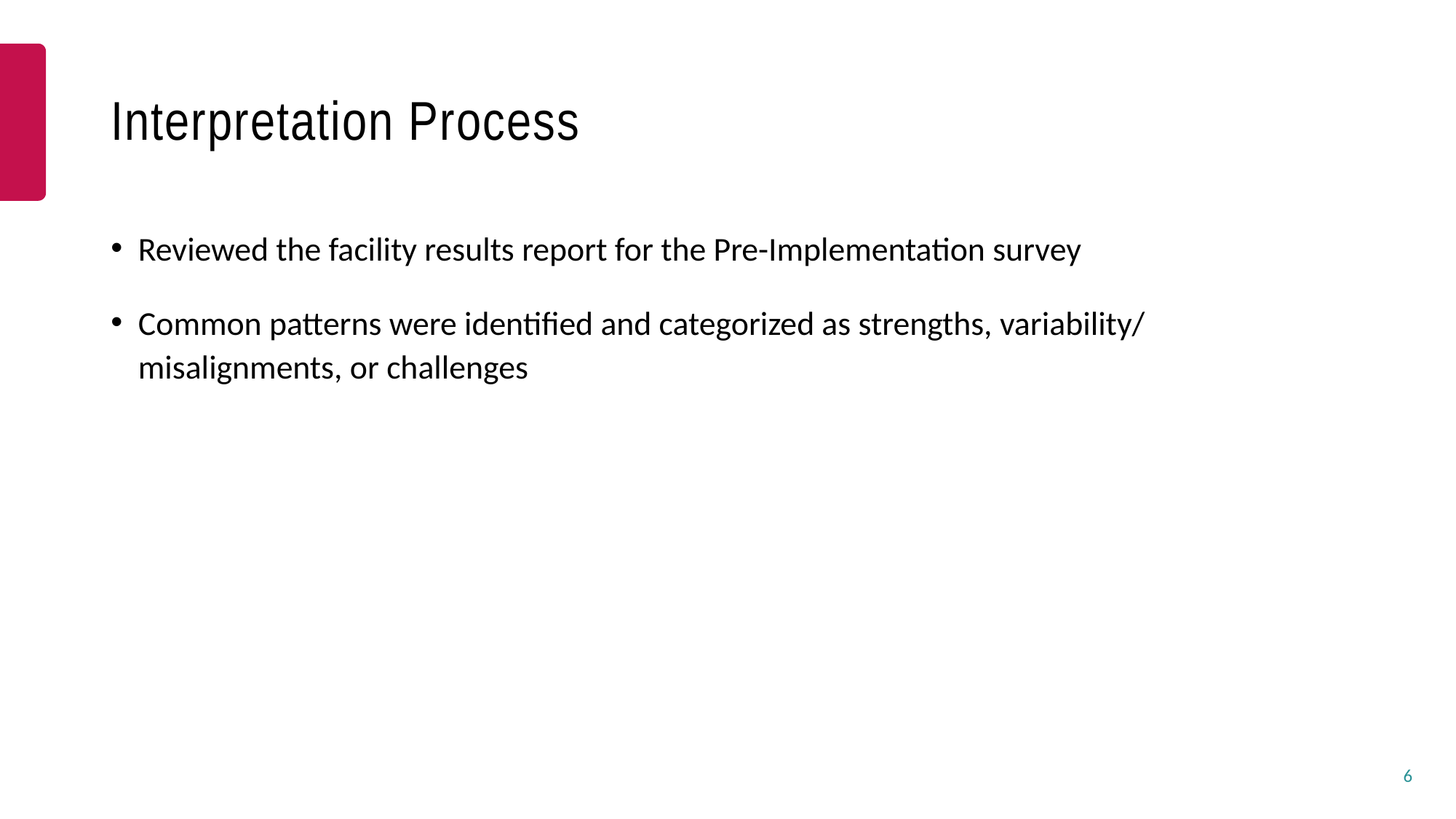

# Interpretation Process
Reviewed the facility results report for the Pre-Implementation survey
Common patterns were identified and categorized as strengths, variability/ misalignments, or challenges
6